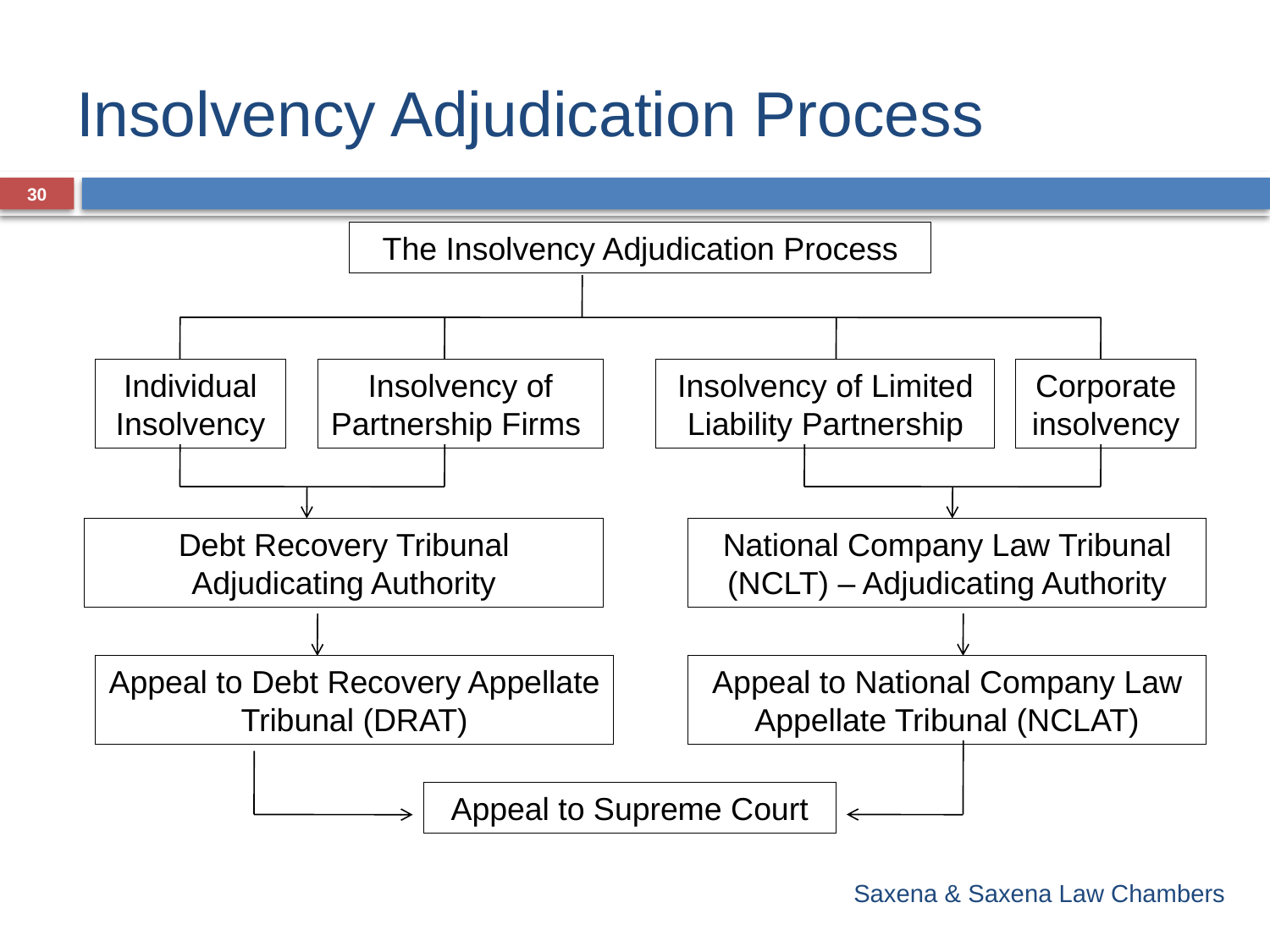

# Insolvency Adjudication Process
30

The Insolvency Adjudication Process
Individual Insolvency
Insolvency of Partnership Firms
Insolvency of Limited Liability Partnership
Corporate insolvency
Debt Recovery Tribunal Adjudicating Authority
National Company Law Tribunal (NCLT) – Adjudicating Authority
Appeal to Debt Recovery Appellate Tribunal (DRAT)
Appeal to National Company Law Appellate Tribunal (NCLAT)
Appeal to Supreme Court
Saxena & Saxena Law Chambers